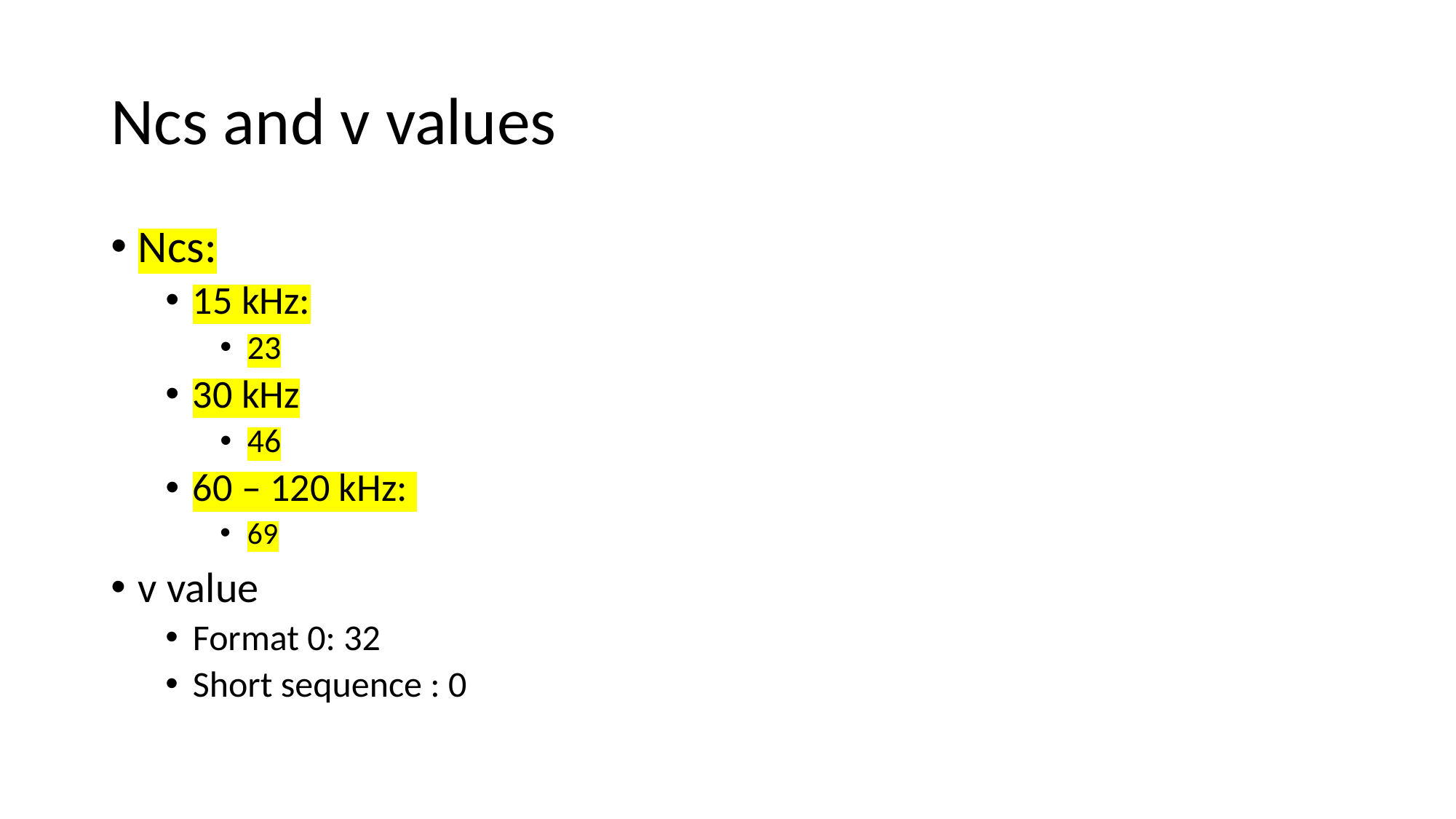

# Ncs and v values
Ncs:
15 kHz:
23
30 kHz
46
60 – 120 kHz:
69
v value
Format 0: 32
Short sequence : 0